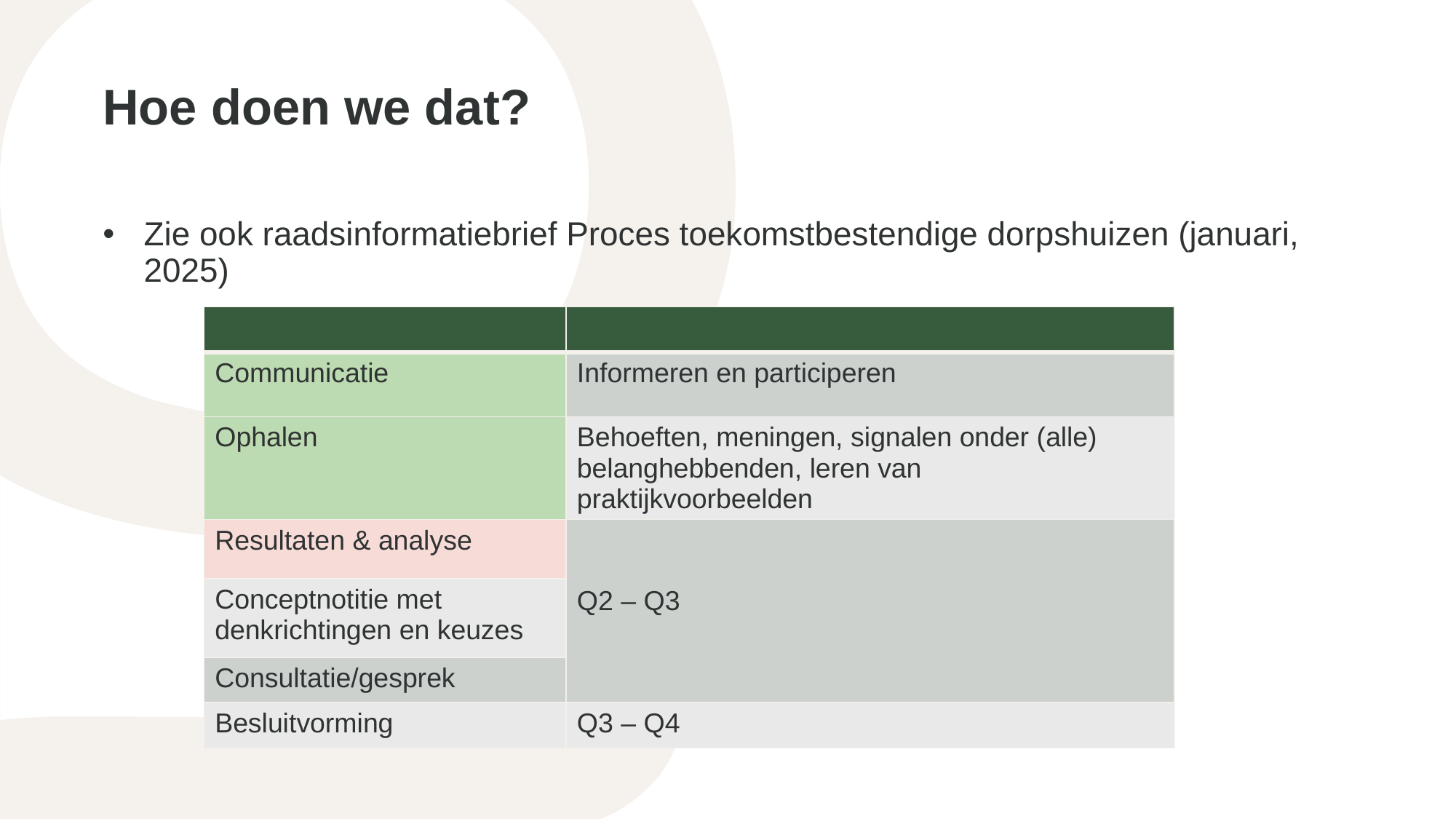

# Hoe doen we dat?
Zie ook raadsinformatiebrief Proces toekomstbestendige dorpshuizen (januari, 2025)

|  |  |
| --- | --- |
| Communicatie | Informeren en participeren |
| Ophalen | Behoeften, meningen, signalen onder (alle) belanghebbenden, leren van praktijkvoorbeelden |
| Resultaten & analyse | Q2 – Q3 |
| Conceptnotitie met denkrichtingen en keuzes |  |
| Consultatie/gesprek |  |
| Besluitvorming | Q3 – Q4 |